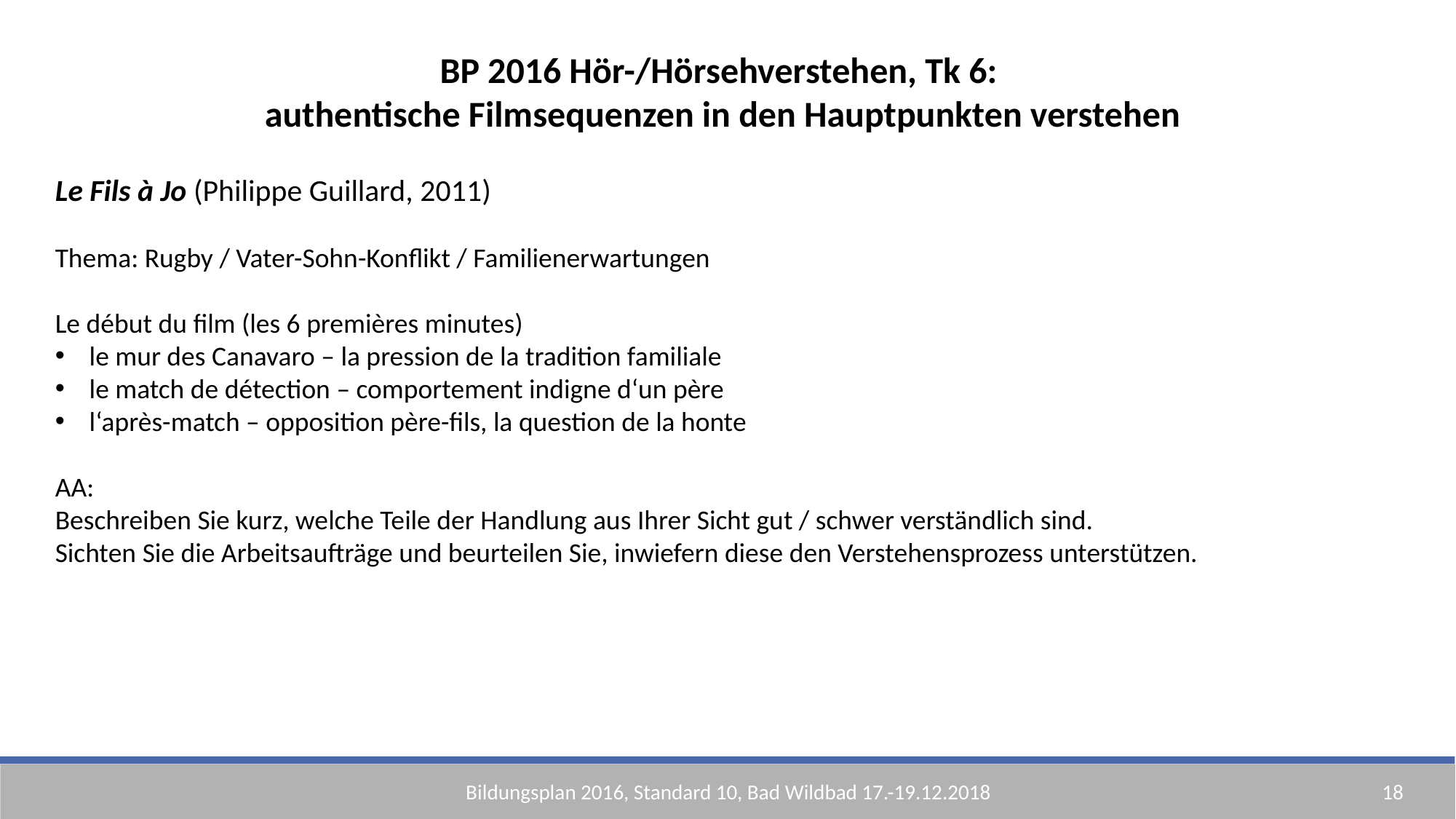

BP 2016 Hör-/Hörsehverstehen, Tk 6:
authentische Filmsequenzen in den Hauptpunkten verstehen

Le Fils à Jo (Philippe Guillard, 2011)

Thema: Rugby / Vater-Sohn-Konflikt / Familienerwartungen

Le début du film (les 6 premières minutes)
le mur des Canavaro – la pression de la tradition familiale
le match de détection – comportement indigne d‘un père
l‘après-match – opposition père-fils, la question de la honte

AA:
Beschreiben Sie kurz, welche Teile der Handlung aus Ihrer Sicht gut / schwer verständlich sind.
Sichten Sie die Arbeitsaufträge und beurteilen Sie, inwiefern diese den Verstehensprozess unterstützen.